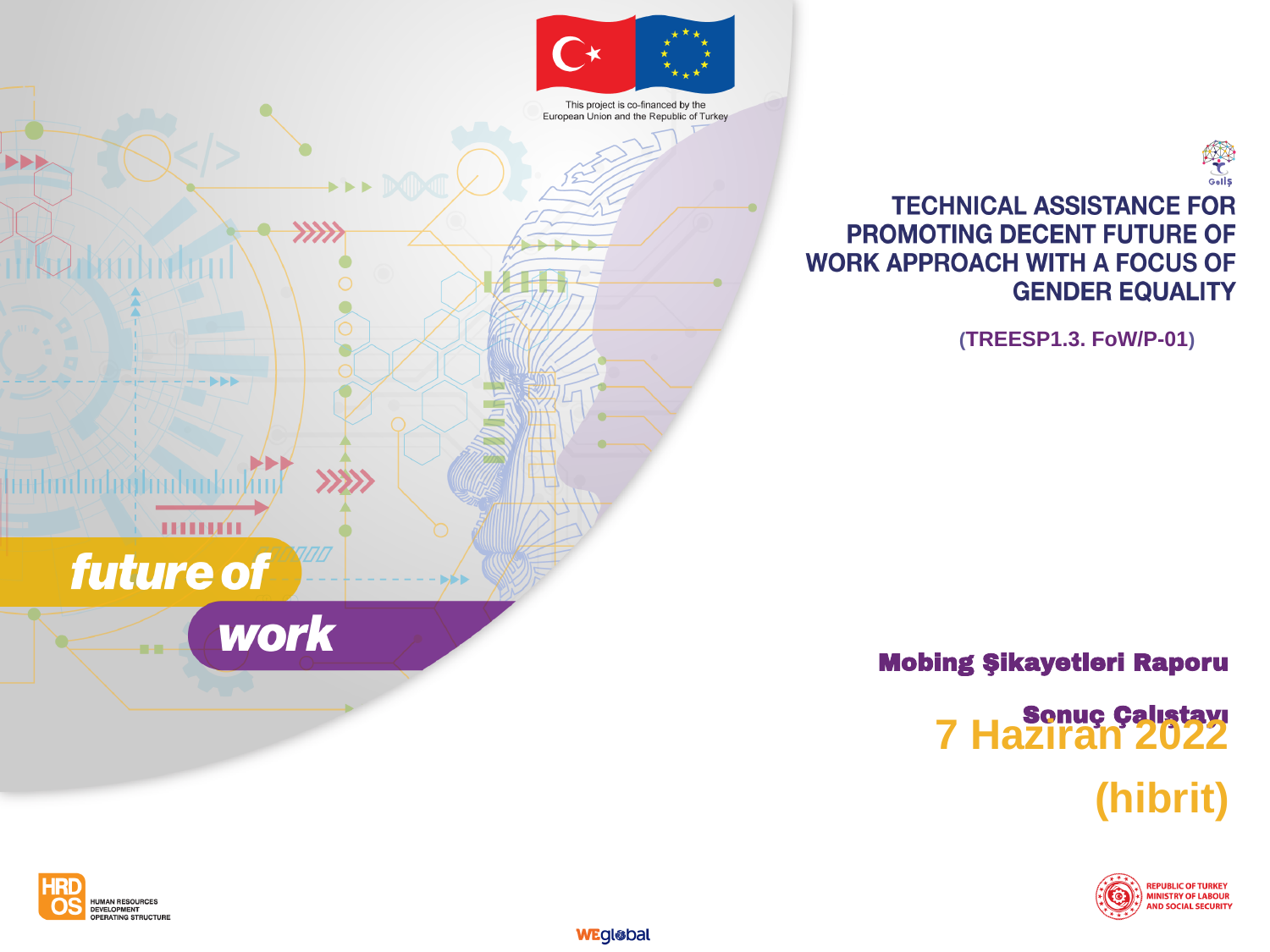

(TREESP1.3. FoW/P-01)
# Mobing Şikayetleri Raporu Sonuç Çalıştayı
7 Haziran 2022
(hibrit)